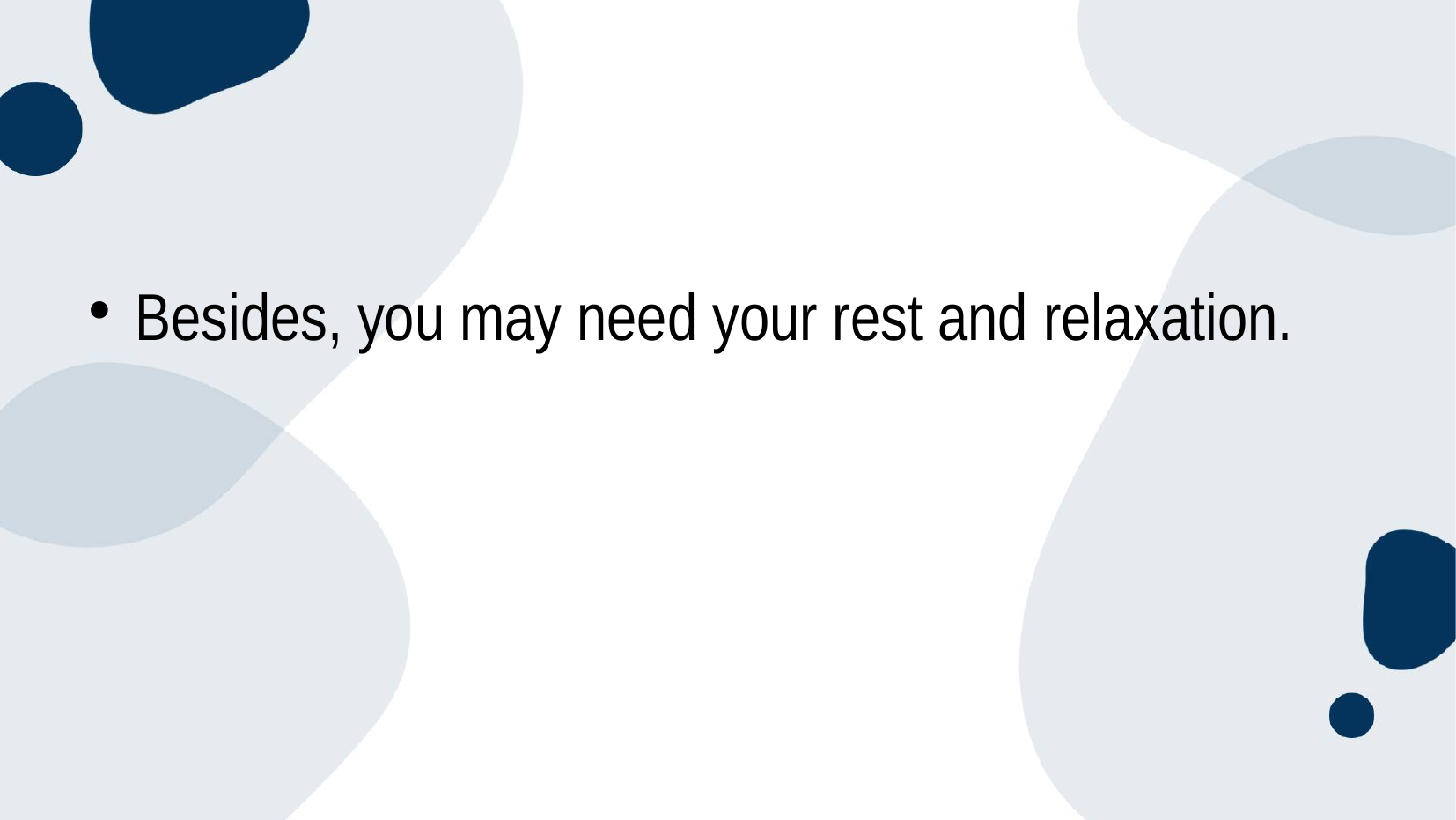

#
Besides, you may need your rest and relaxation.